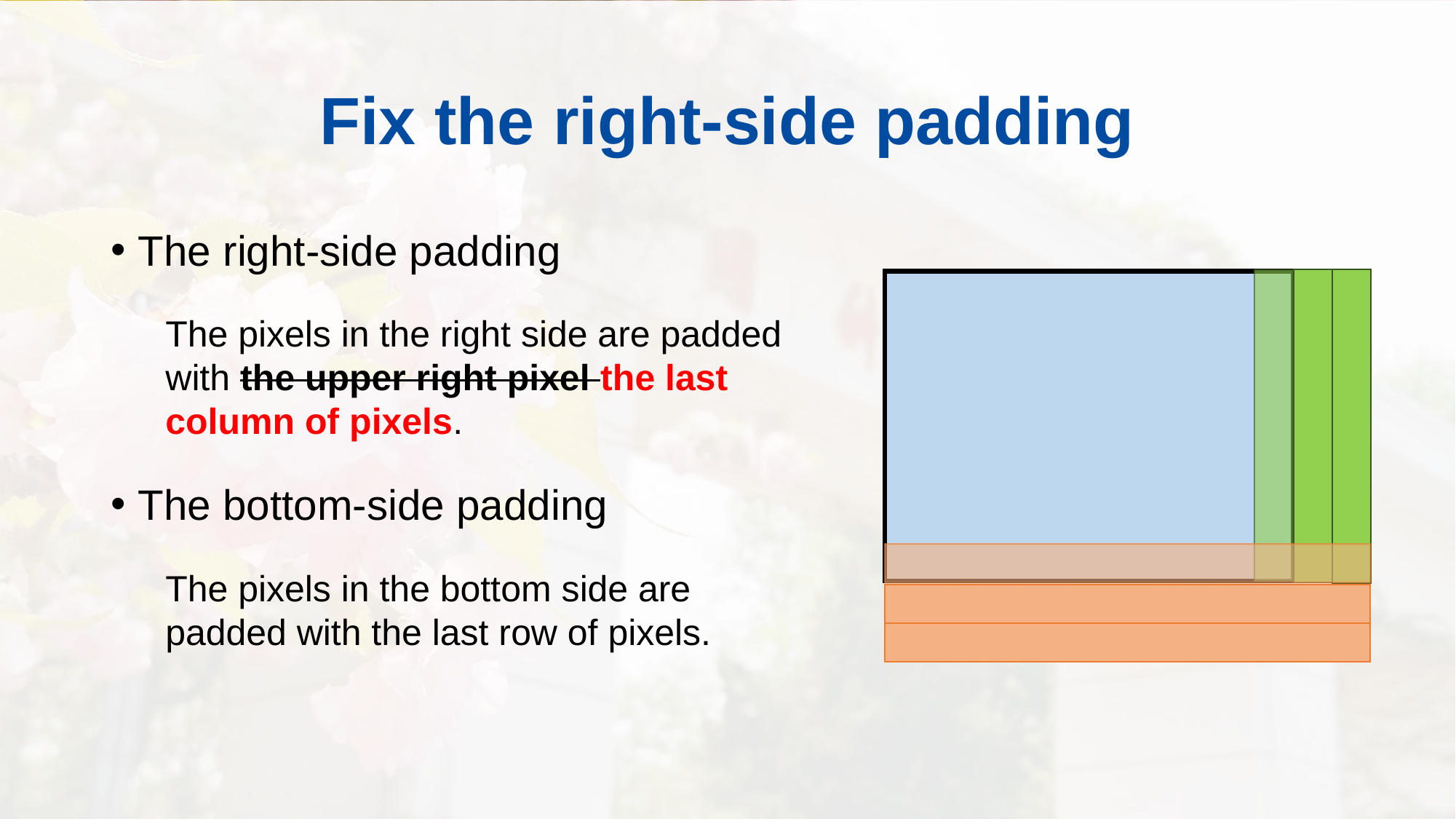

# Fix the right-side padding
The right-side padding
The pixels in the right side are padded with the upper right pixel the last column of pixels.
The bottom-side padding
The pixels in the bottom side are padded with the last row of pixels.